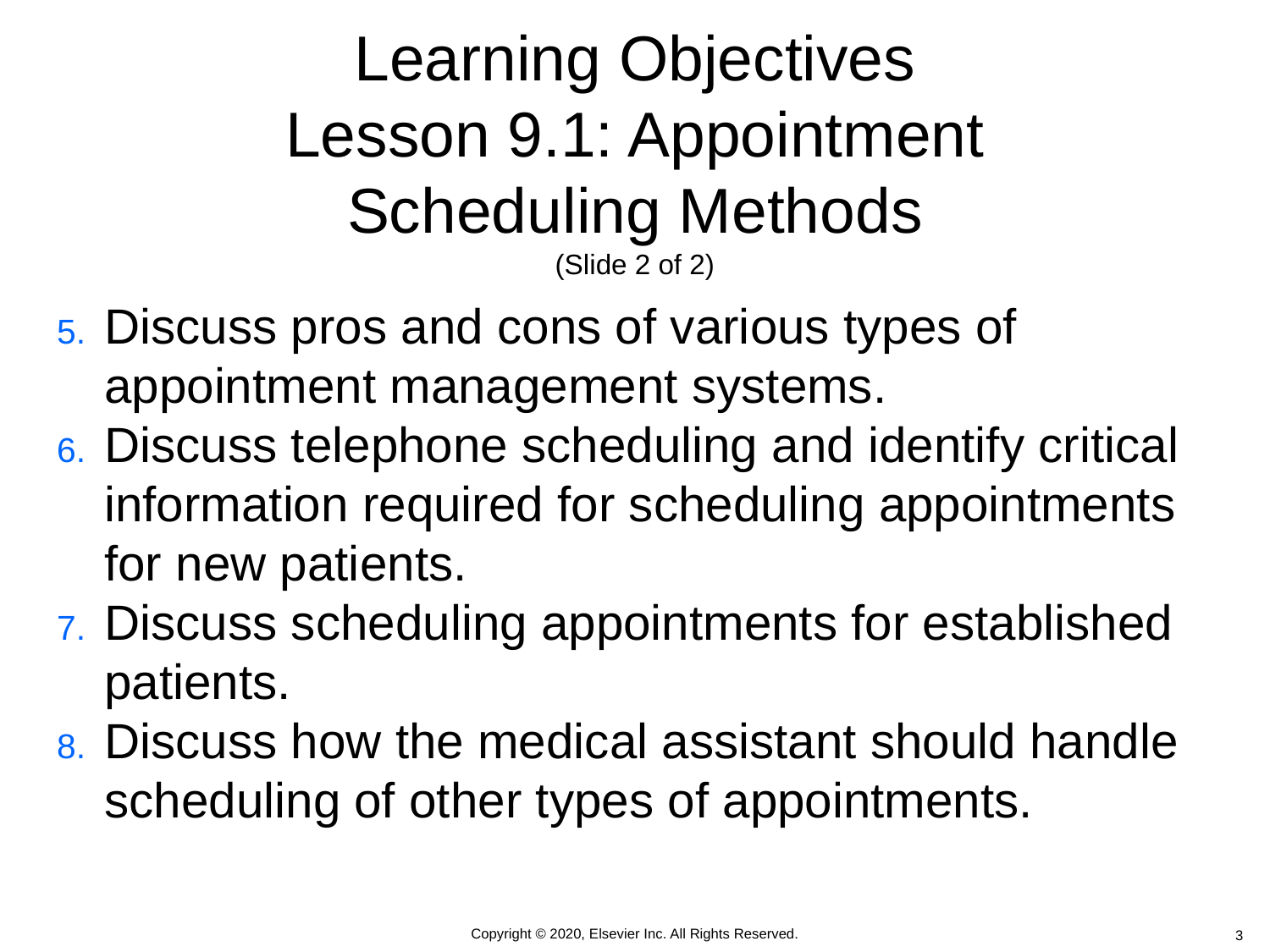

Learning Objectives
Lesson 9.1: Appointment
Scheduling Methods
(Slide 2 of 2)
Discuss pros and cons of various types of appointment management systems.
Discuss telephone scheduling and identify critical information required for scheduling appointments for new patients.
Discuss scheduling appointments for established patients.
Discuss how the medical assistant should handle scheduling of other types of appointments.
 3